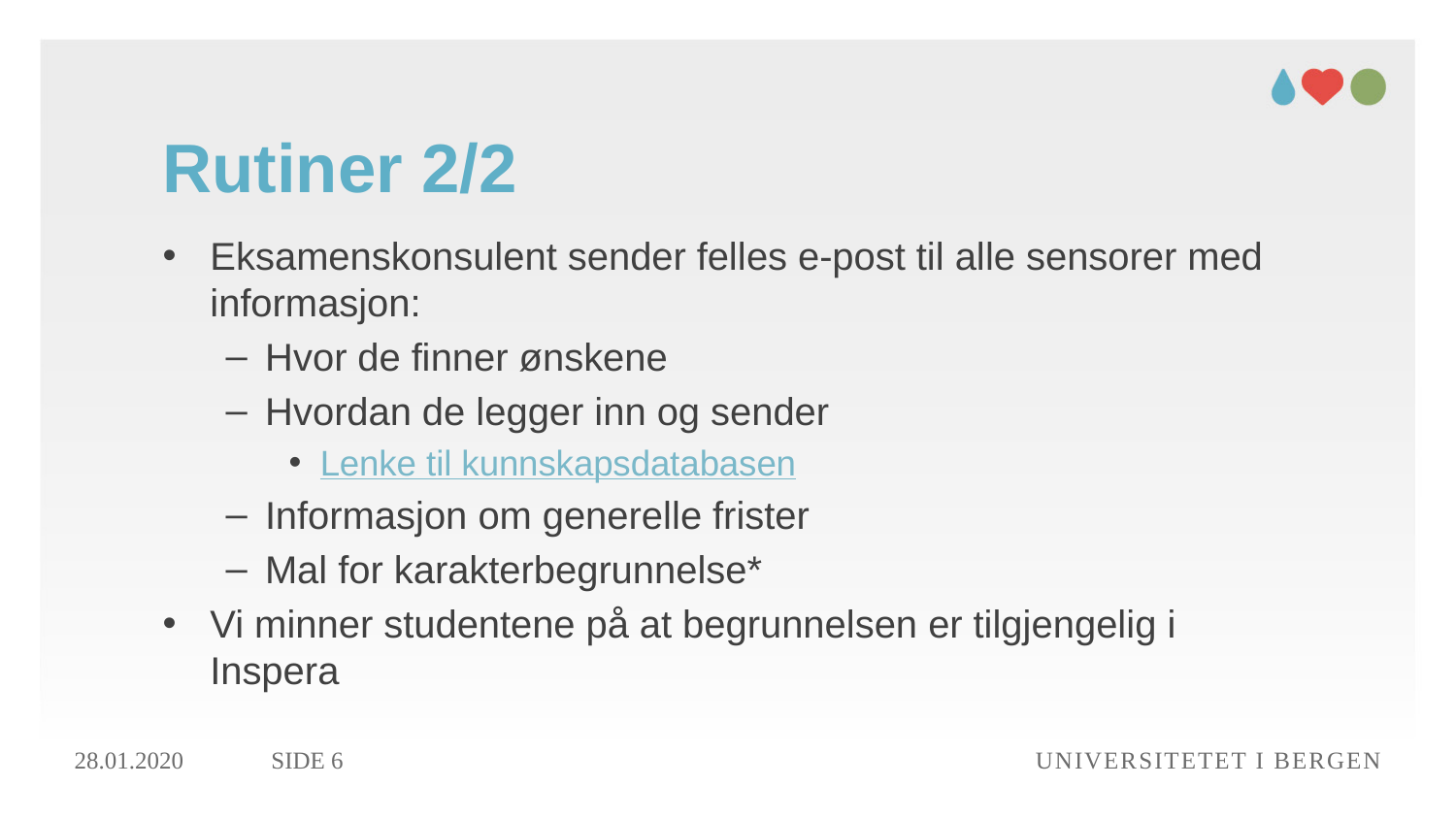

# Rutiner 2/2
Eksamenskonsulent sender felles e-post til alle sensorer med informasjon:
Hvor de finner ønskene
Hvordan de legger inn og sender
Lenke til kunnskapsdatabasen
Informasjon om generelle frister
Mal for karakterbegrunnelse*
Vi minner studentene på at begrunnelsen er tilgjengelig i Inspera

28.01.2020
Side 6
Universitetet i Bergen